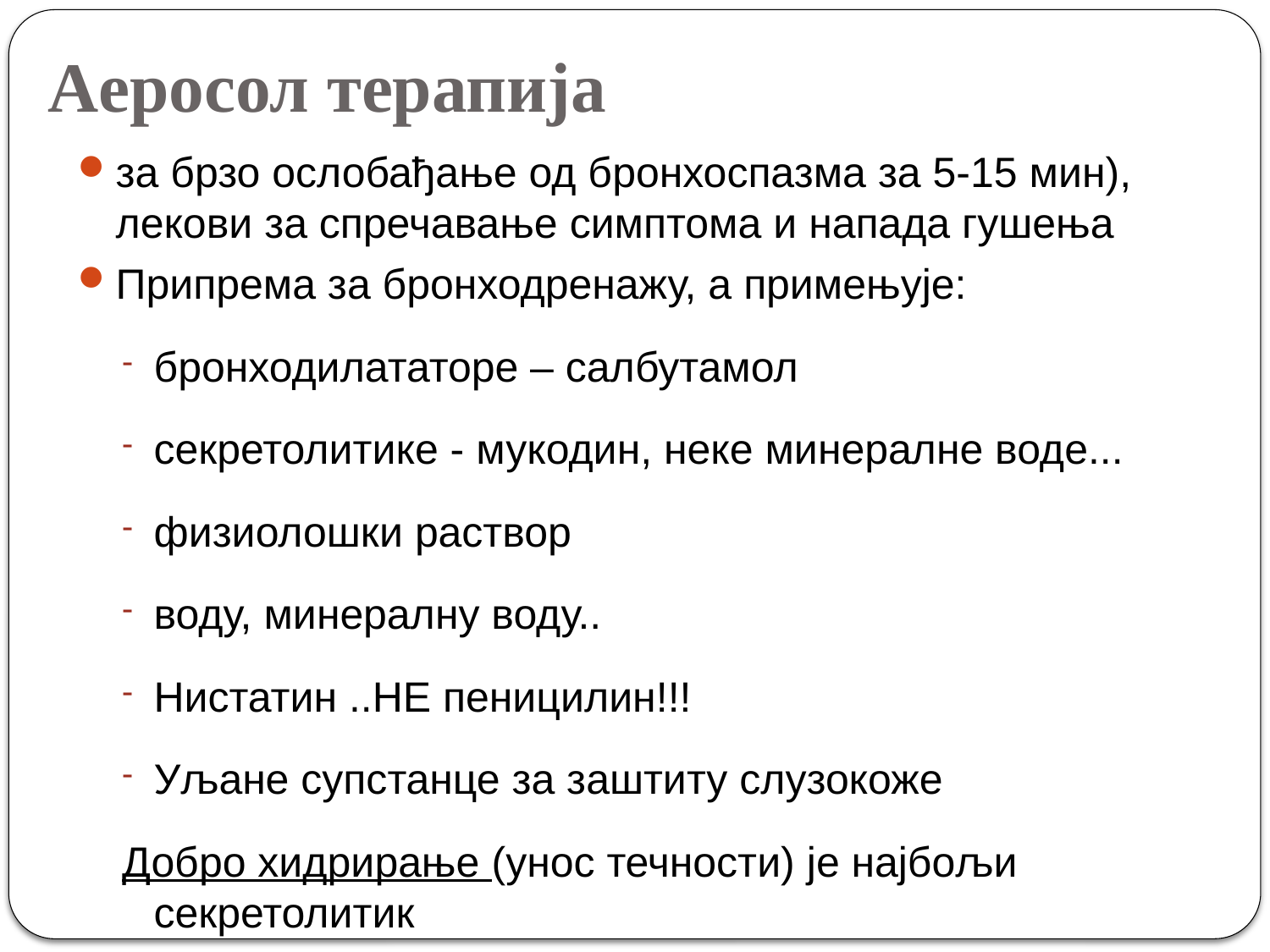

# Аеросол терапија
за брзо ослобађање од бронхоспазма за 5-15 мин), лекови за спречавање симптома и напада гушења
Припрема за бронходренажу, а примењује:
бронходилататоре – салбутамол
секретолитике - мукодин, неке минералне воде...
физиолошки раствор
воду, минералну воду..
Нистатин ..НЕ пеницилин!!!
Уљане супстанце за заштиту слузокоже
Добро хидрирање (унос течности) је најбољи секретолитик
55